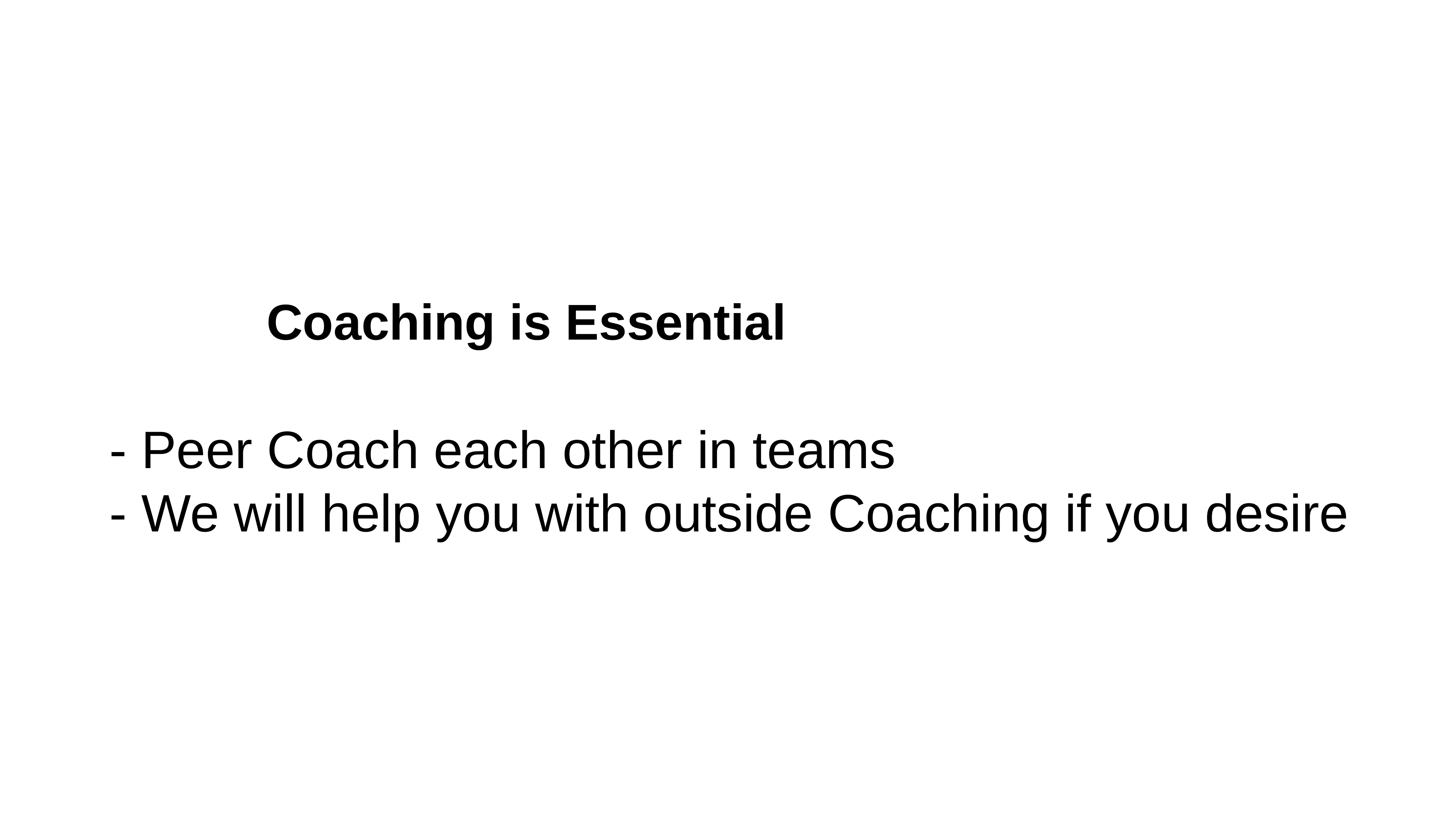

# Coaching is Essential - Peer Coach each other in teams - We will help you with outside Coaching if you desire